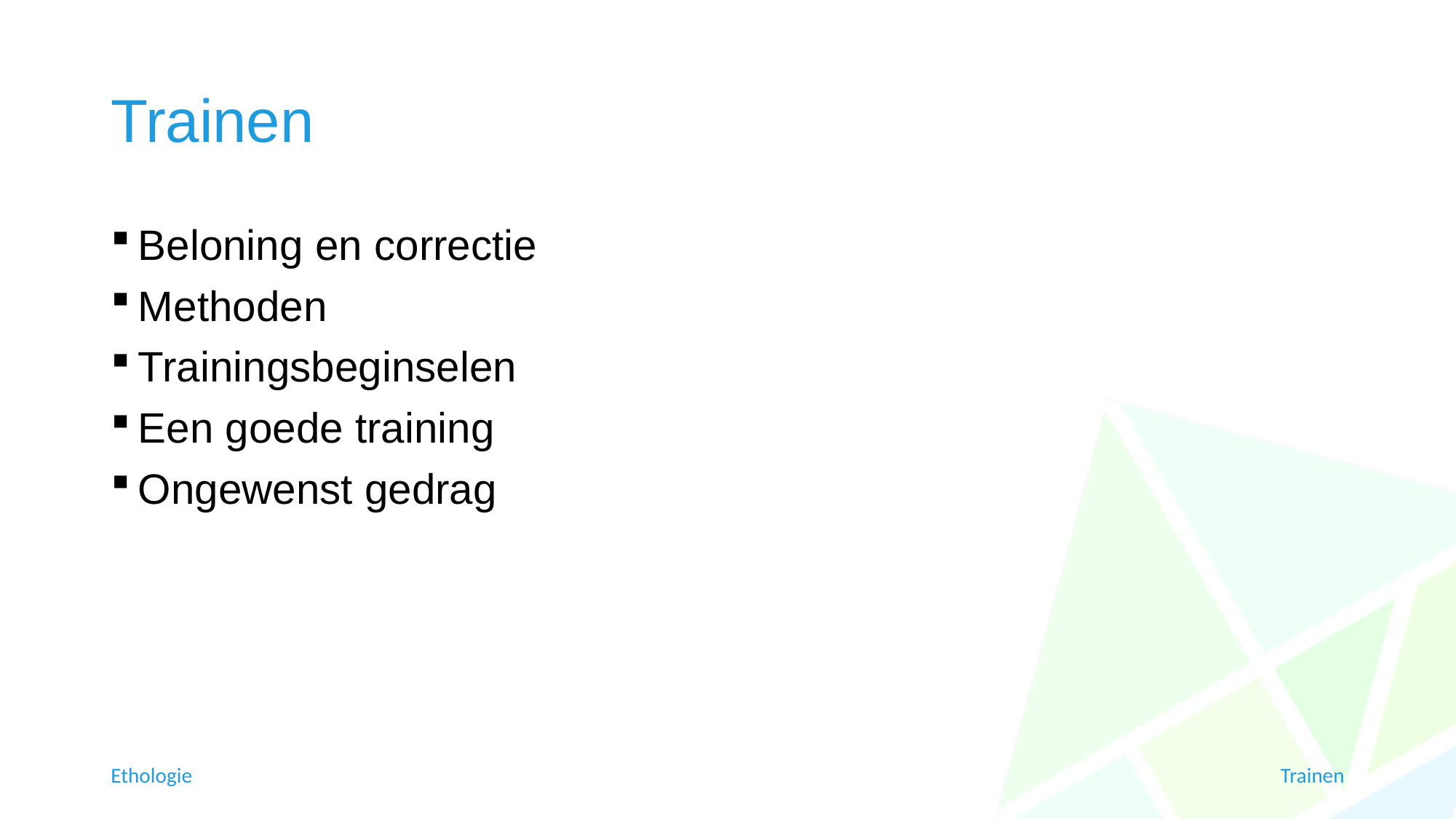

# Trainen
Beloning en correctie
Methoden
Trainingsbeginselen
Een goede training
Ongewenst gedrag
Ethologie
Trainen